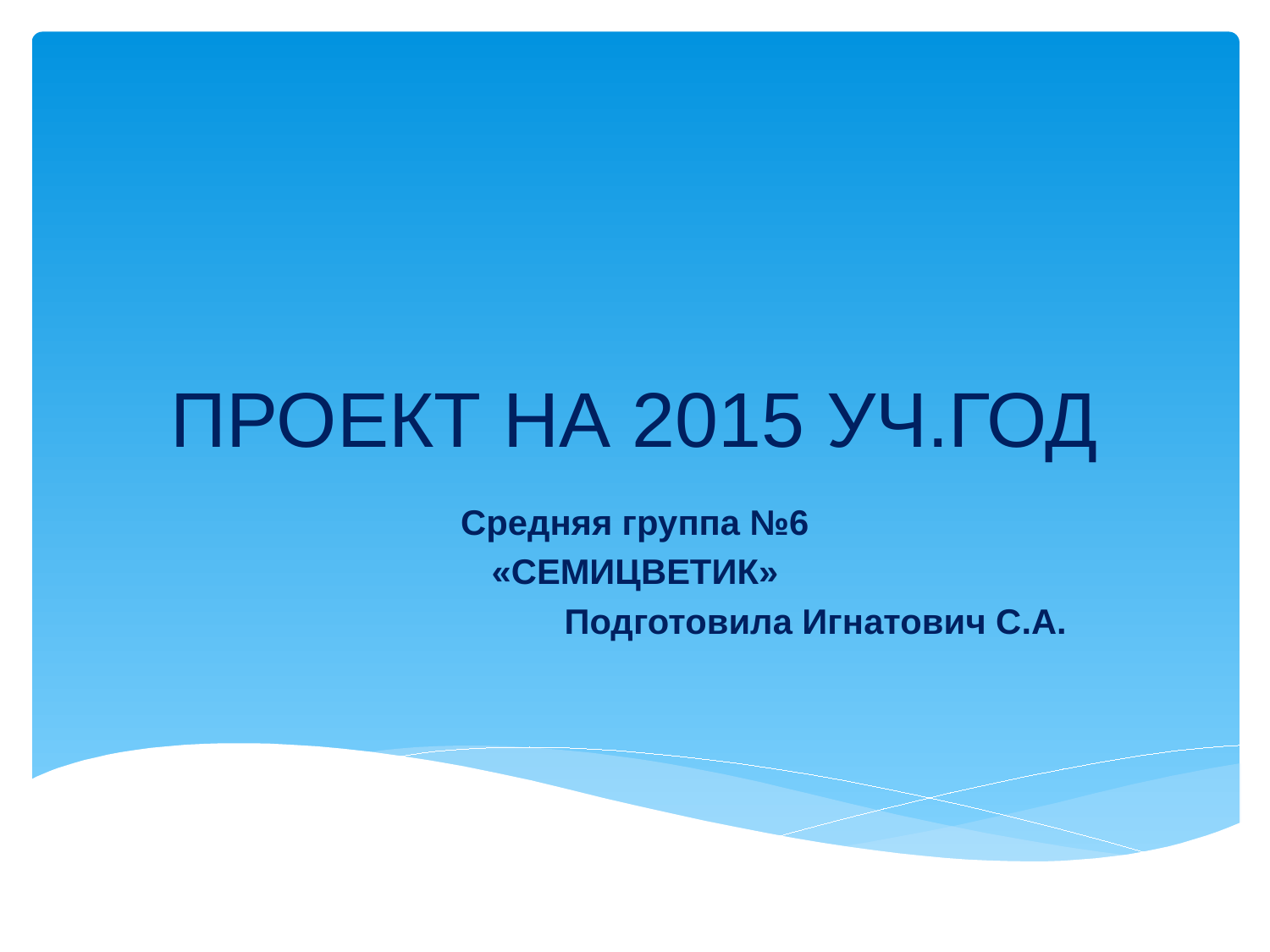

# ПРОЕКТ НА 2015 УЧ.ГОД
Средняя группа №6
«СЕМИЦВЕТИК»
Подготовила Игнатович С.А.